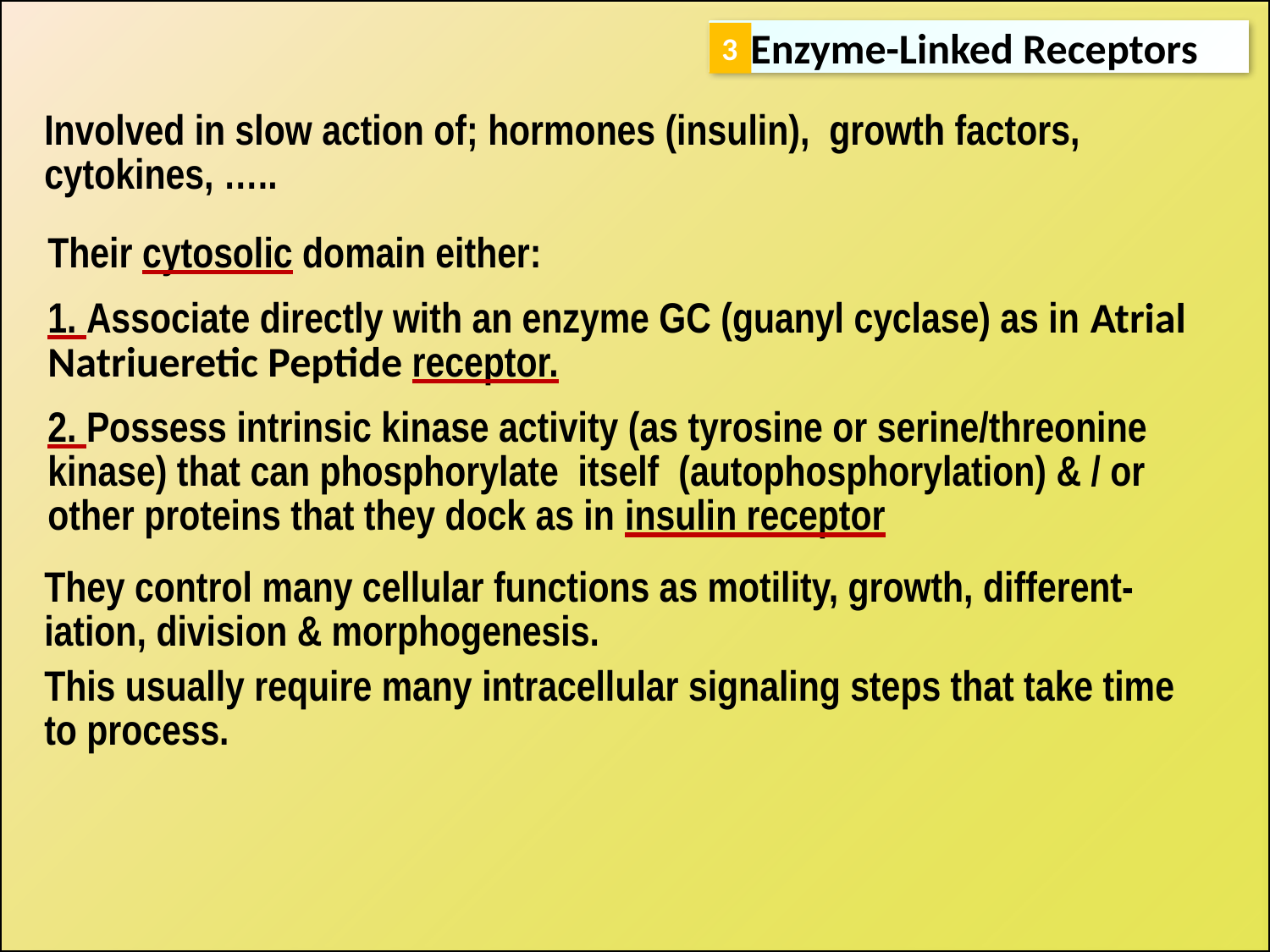

Enzyme-Linked Receptors
3
Involved in slow action of; hormones (insulin),  growth factors, cytokines, …..
Their cytosolic domain either:
1. Associate directly with an enzyme GC (guanyl cyclase) as in Atrial  Natriueretic Peptide receptor.
2. Possess intrinsic kinase activity (as tyrosine or serine/threonine kinase) that can phosphorylate  itself  (autophosphorylation) & / or other proteins that they dock as in insulin receptor
They control many cellular functions as motility, growth, different-iation, division & morphogenesis.
This usually require many intracellular signaling steps that take time to process.